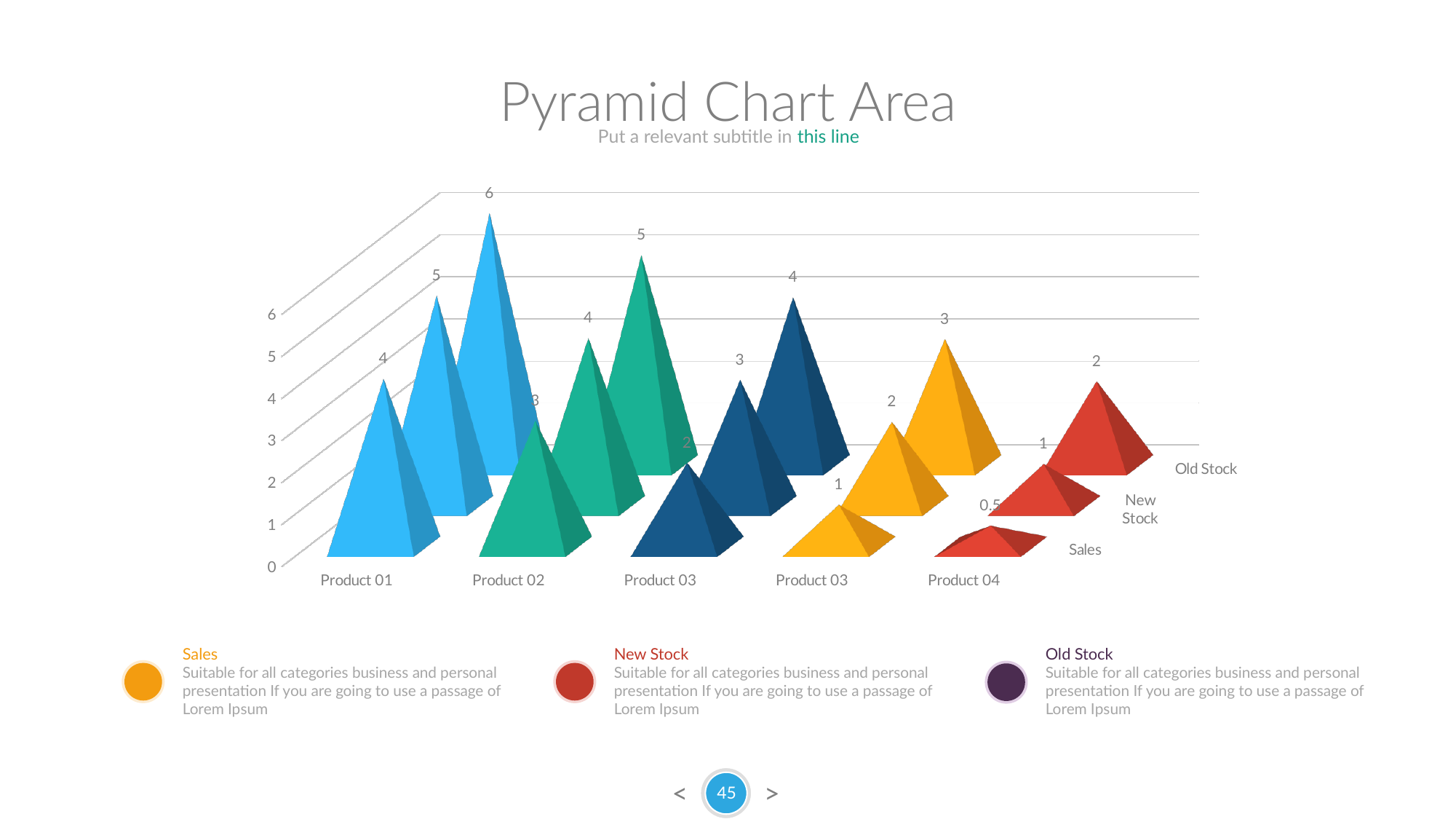

Pyramid Chart Area
Put a relevant subtitle in this line

[unsupported chart]

Sales
Suitable for all categories business and personal presentation If you are going to use a passage of Lorem Ipsum
New Stock
Suitable for all categories business and personal presentation If you are going to use a passage of Lorem Ipsum
Old Stock
Suitable for all categories business and personal presentation If you are going to use a passage of Lorem Ipsum

45